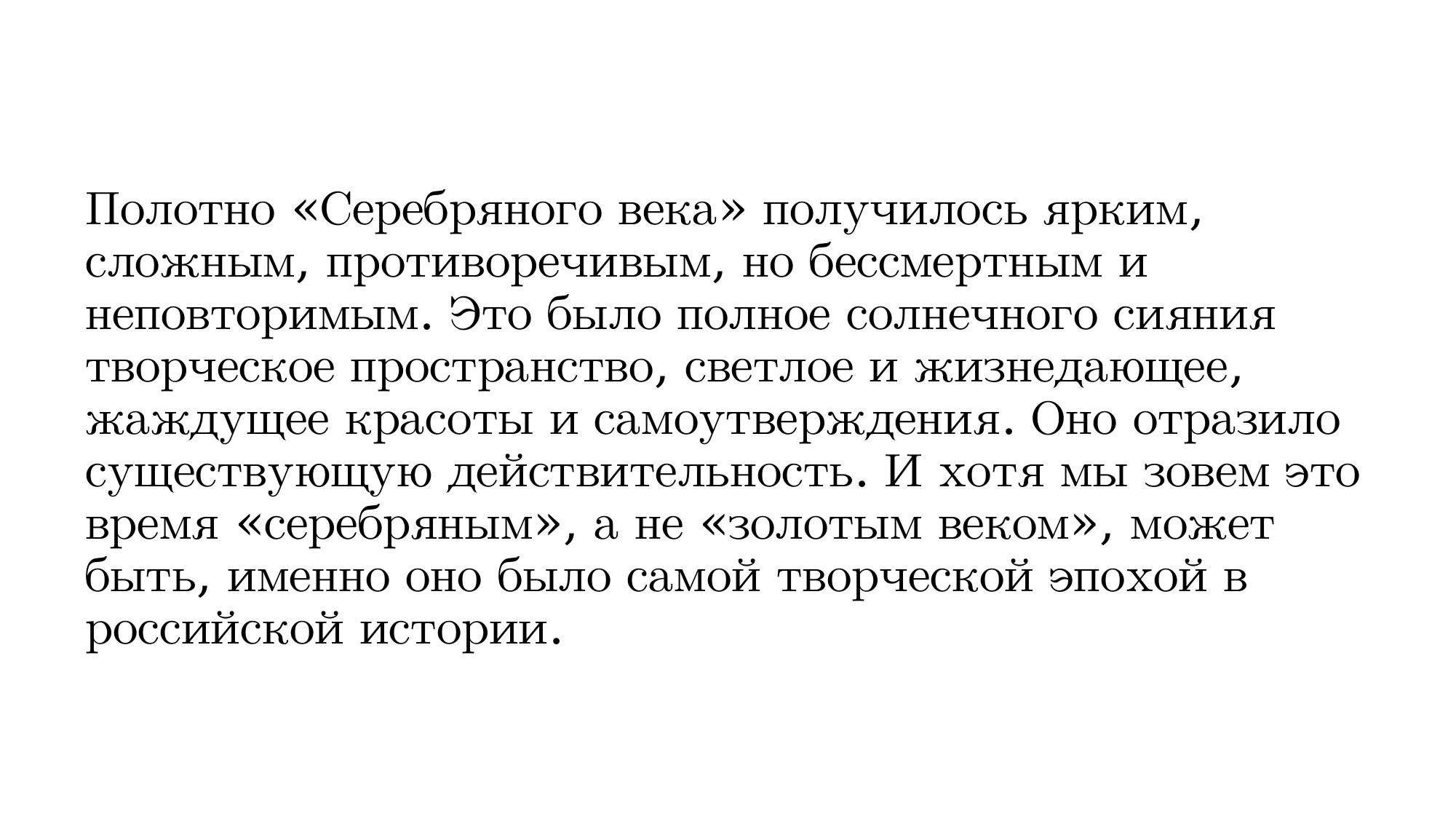

# Полотно «Серебряного века» получилось ярким, сложным, противоречивым, но бессмертным и неповторимым. Это было полное солнечного сияния творческое пространство, светлое и жизнедающее, жаждущее красоты и самоутверждения. Оно отразило существующую действительность. И хотя мы зовем это время «серебряным», а не «золотым веком», может быть, именно оно было самой творческой эпохой в российской истории.